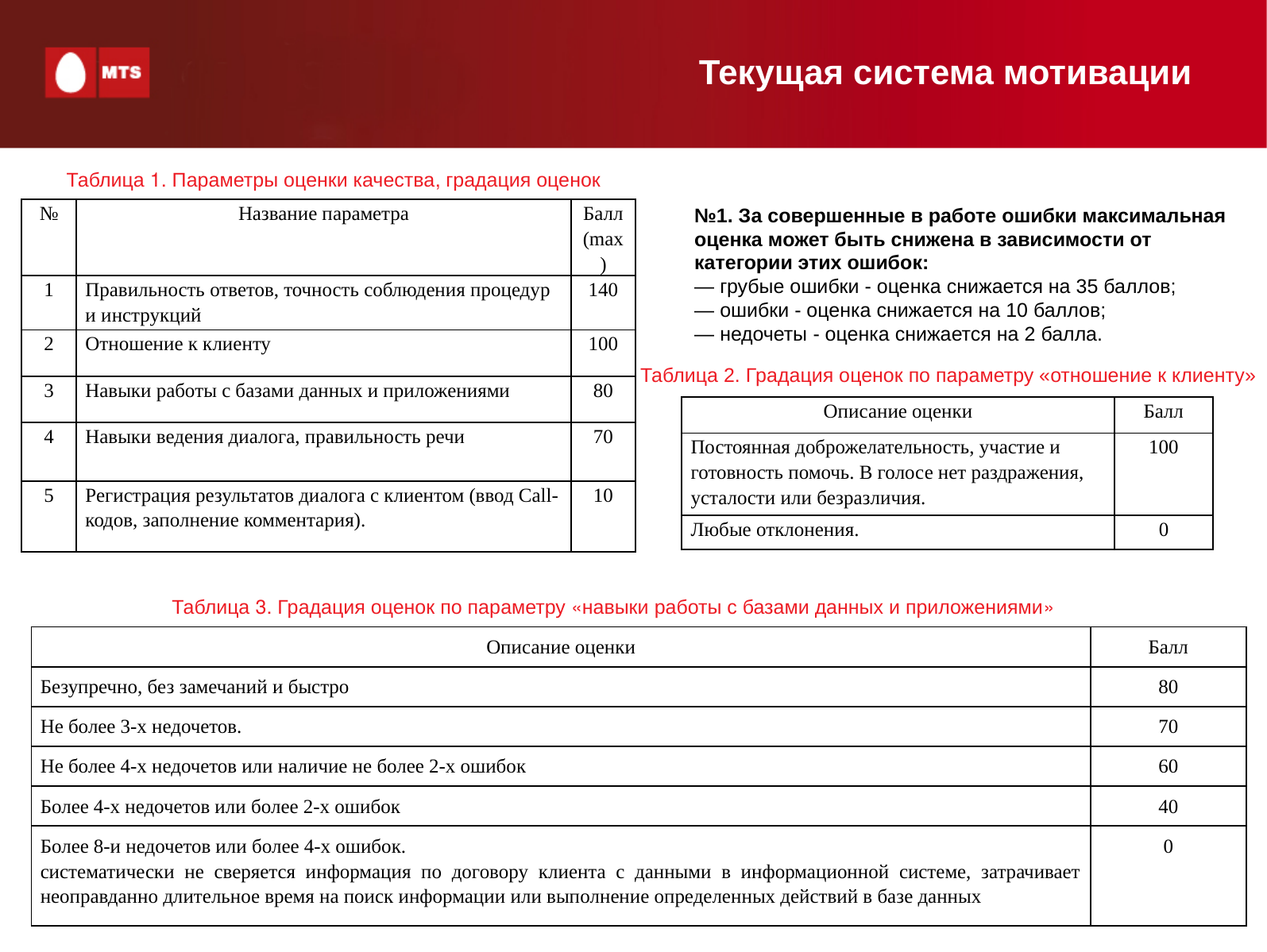

Текущая система мотивации
Таблица 1. Параметры оценки качества, градация оценок
| № | Название параметра | Балл (max) |
| --- | --- | --- |
| 1 | Правильность ответов, точность соблюдения процедур и инструкций | 140 |
| 2 | Отношение к клиенту | 100 |
| 3 | Навыки работы с базами данных и приложениями | 80 |
| 4 | Навыки ведения диалога, правильность речи | 70 |
| 5 | Регистрация результатов диалога с клиентом (ввод Call-кодов, заполнение комментария). | 10 |
№1. За совершенные в работе ошибки максимальная
оценка может быть снижена в зависимости от
категории этих ошибок:
— грубые ошибки - оценка снижается на 35 баллов;
— ошибки - оценка снижается на 10 баллов;
— недочеты - оценка снижается на 2 балла.
Таблица 2. Градация оценок по параметру «отношение к клиенту»

| Описание оценки | Балл |
| --- | --- |
| Постоянная доброжелательность, участие и готовность помочь. В голосе нет раздражения, усталости или безразличия. | 100 |
| Любые отклонения. | 0 |
Таблица 3. Градация оценок по параметру «навыки работы с базами данных и приложениями»
| Описание оценки | Балл |
| --- | --- |
| Безупречно, без замечаний и быстро | 80 |
| Не более 3-х недочетов. | 70 |
| Не более 4-х недочетов или наличие не более 2-х ошибок | 60 |
| Более 4-х недочетов или более 2-х ошибок | 40 |
| Более 8-и недочетов или более 4-х ошибок. систематически не сверяется информация по договору клиента с данными в информационной системе, затрачивает неоправданно длительное время на поиск информации или выполнение определенных действий в базе данных | 0 |